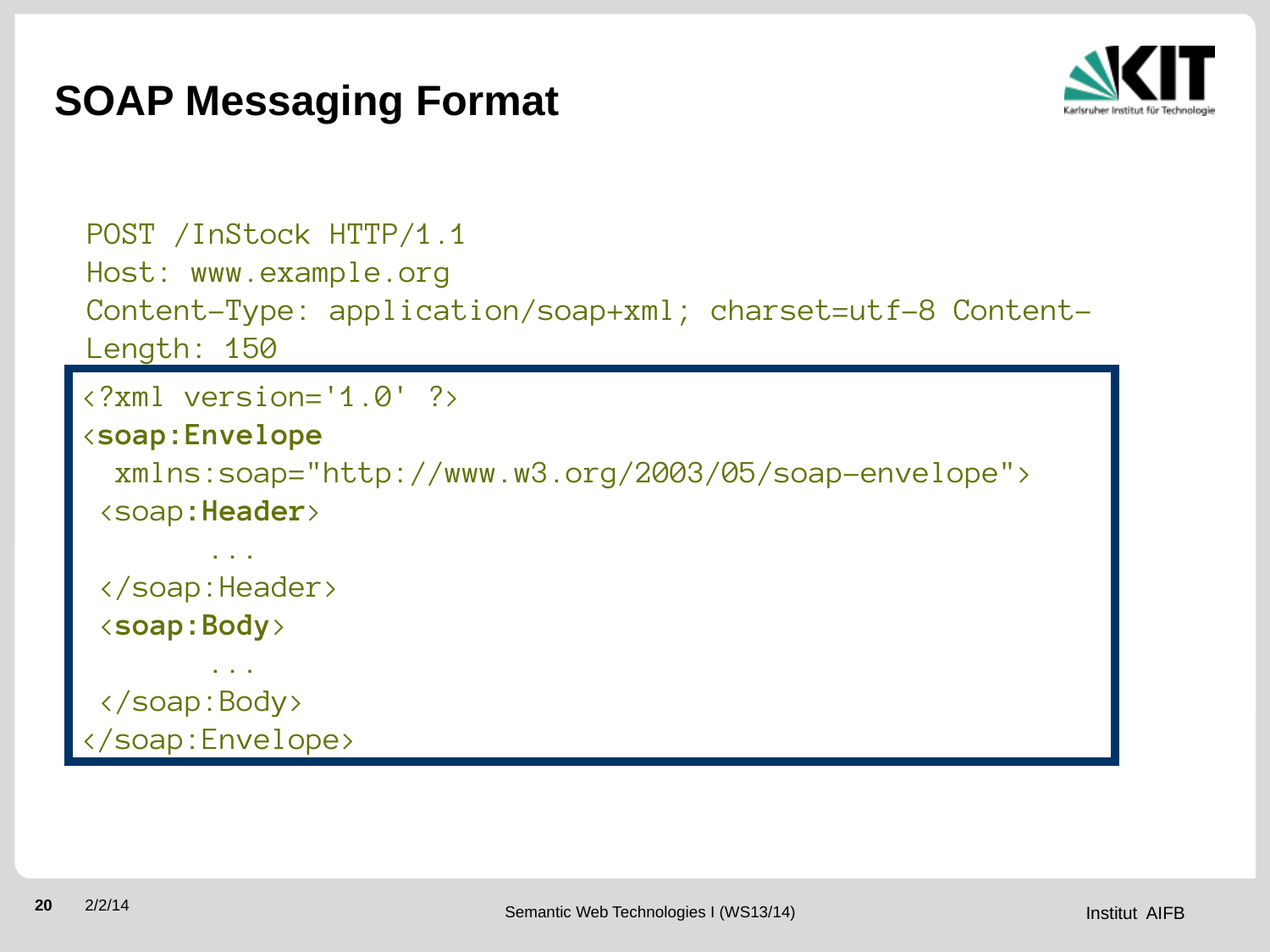

# SOAP Messaging Format
POST /InStock HTTP/1.1
Host: www.example.org
Content-Type: application/soap+xml; charset=utf-8 Content-Length: 150
<?xml version='1.0' ?>
<soap:Envelope
  xmlns:soap="http://www.w3.org/2003/05/soap-envelope">
 <soap:Header>
	...
 </soap:Header>
 <soap:Body>
	...
 </soap:Body>
</soap:Envelope>